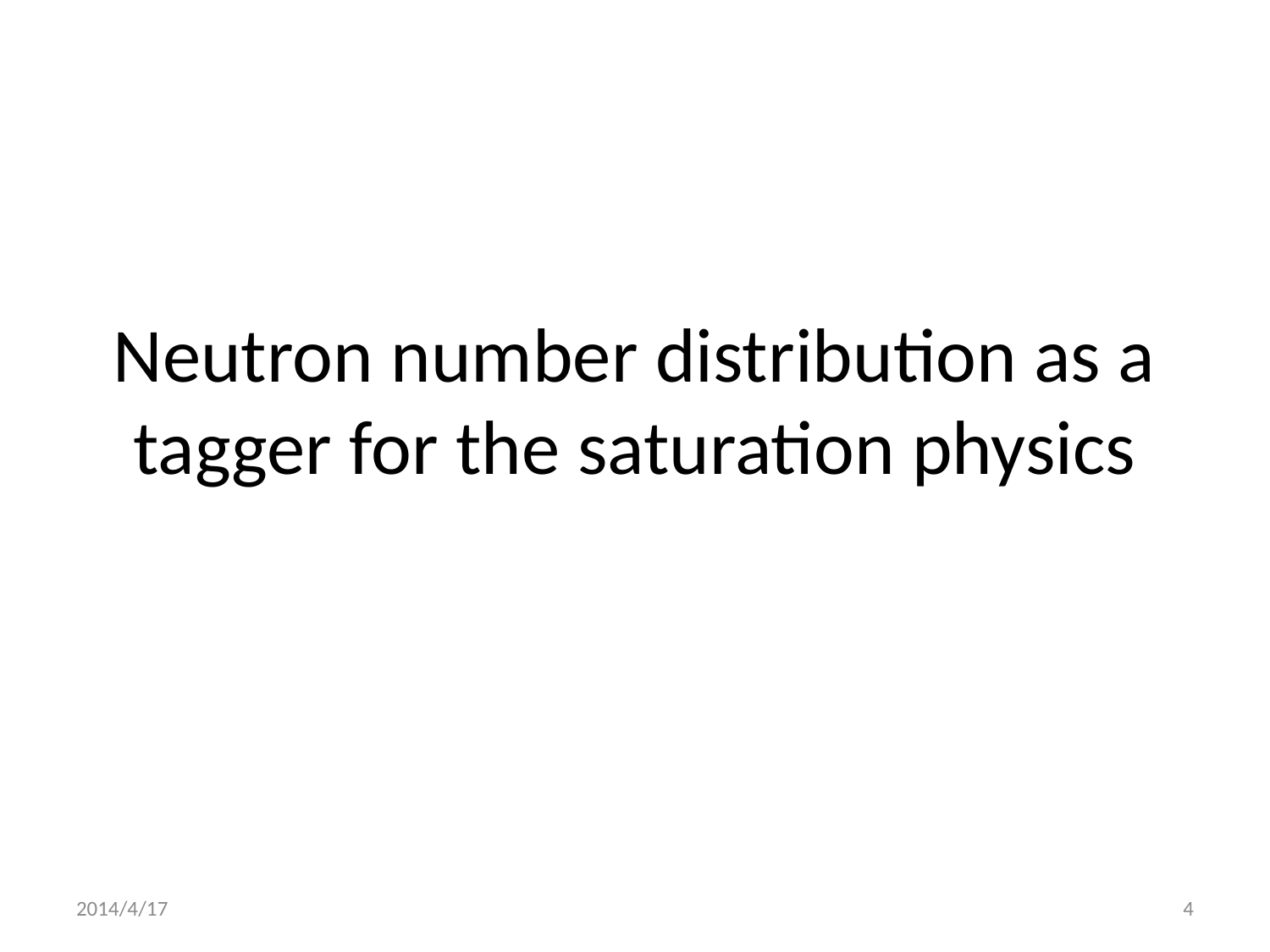

# Neutron number distribution as a tagger for the saturation physics

2014/4/17
4